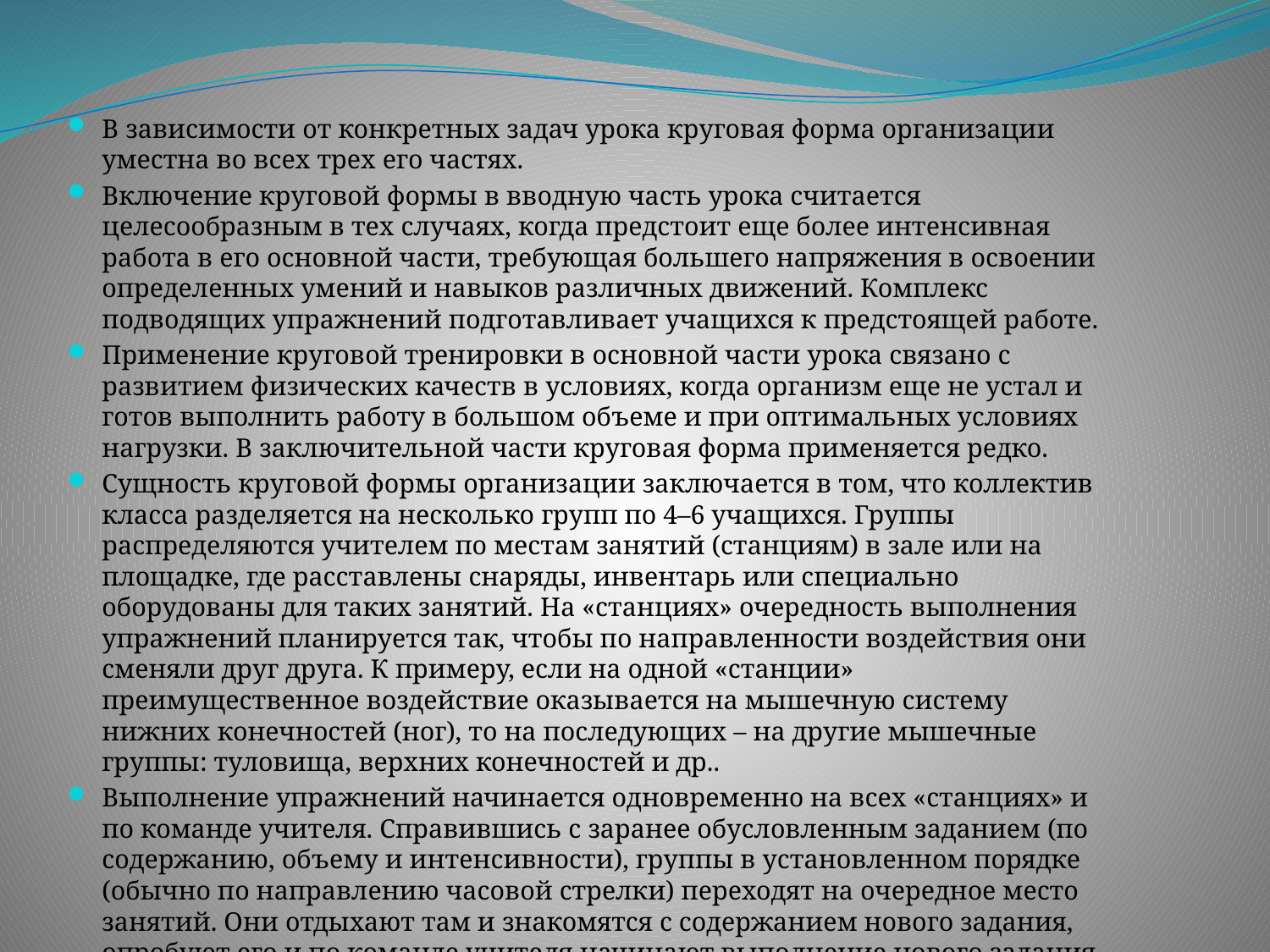

В зависимости от конкретных задач урока круговая форма организации уместна во всех трех его частях.
Включение круговой формы в вводную часть урока считается целесообразным в тех случаях, когда предстоит еще более интенсивная работа в его основной части, требующая большего напряжения в освоении определенных умений и навыков различных движений. Комплекс подводящих упражнений подготавливает учащихся к предстоящей работе.
Применение круговой тренировки в основной части урока связано с развитием физических качеств в условиях, когда организм еще не устал и готов выполнить работу в большом объеме и при оптимальных условиях нагрузки. В заключительной части круговая форма применяется редко.
Сущность круговой формы организации заключается в том, что коллектив класса разделяется на несколько групп по 4–6 учащихся. Группы распределяются учителем по местам занятий (станциям) в зале или на площадке, где расставлены снаряды, инвентарь или специально оборудованы для таких занятий. На «станциях» очередность выполнения упражнений планируется так, чтобы по направленности воздействия они сменяли друг друга. К примеру, если на одной «станции» преимущественное воздействие оказывается на мышечную систему нижних конечностей (ног), то на последующих – на другие мышечные группы: туловища, верхних конечностей и др..
Выполнение упражнений начинается одновременно на всех «станциях» и по команде учителя. Справившись с заранее обусловленным заданием (по содержанию, объему и интенсивности), группы в установленном порядке (обычно по направлению часовой стрелки) переходят на очередное место занятий. Они отдыхают там и знакомятся с содержанием нового задания, опробуют его и по команде учителя начинают выполнение нового задания, и так до тех пор, пока не пройдут через все «станции».